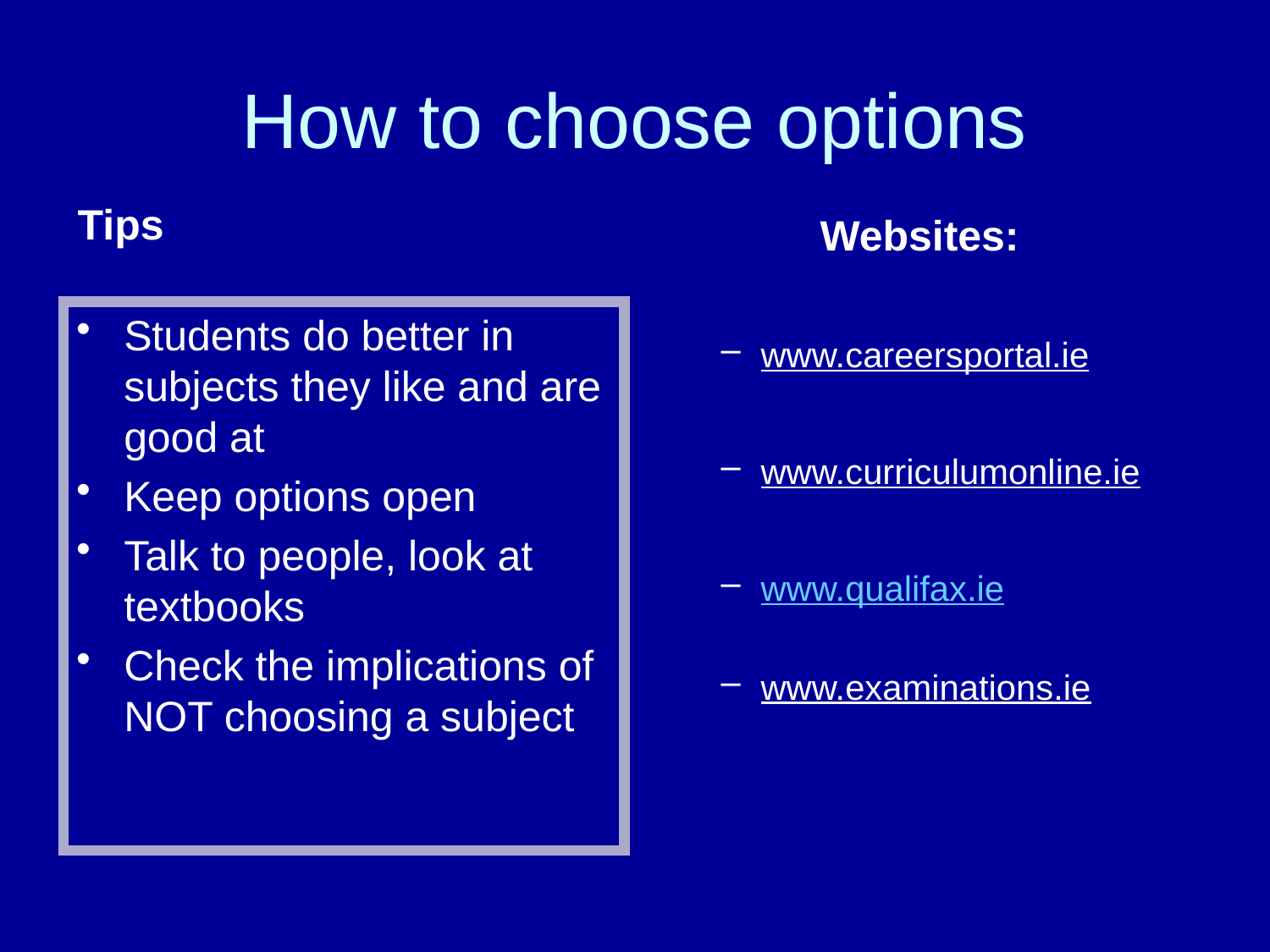

# How to choose options
Tips

Websites:

Students do better in subjects they like and are good at
Keep options open
Talk to people, look at textbooks
Check the implications of NOT choosing a subject

www.careersportal.ie

www.curriculumonline.ie

www.qualifax.ie

www.examinations.ie